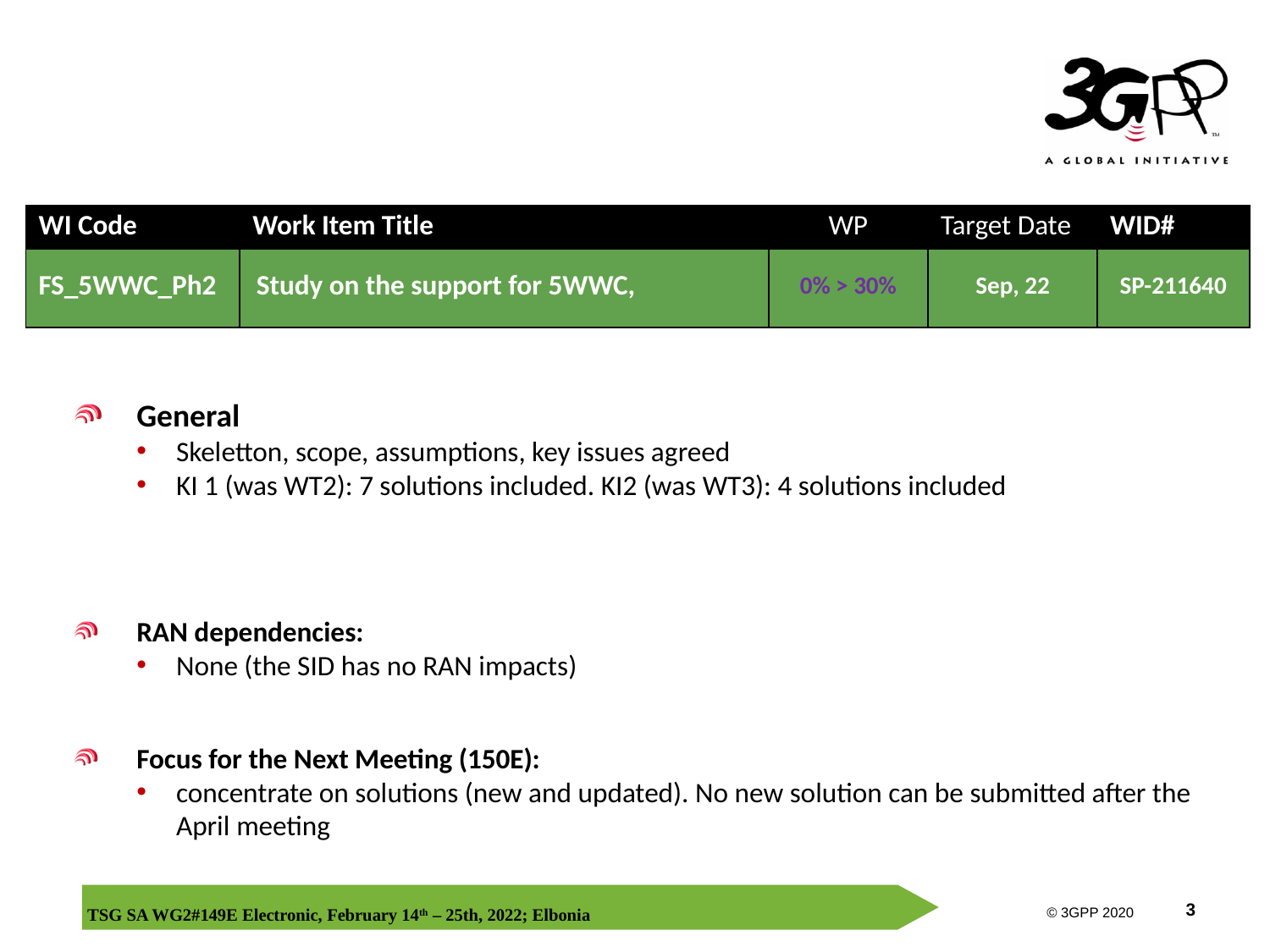

#
| WI Code | Work Item Title | WP | Target Date | WID# |
| --- | --- | --- | --- | --- |
| FS\_5WWC\_Ph2 | Study on the support for 5WWC, | 0% > 30% | Sep, 22 | SP-211640 |
General
Skeletton, scope, assumptions, key issues agreed
KI 1 (was WT2): 7 solutions included. KI2 (was WT3): 4 solutions included

RAN dependencies:
None (the SID has no RAN impacts)

Focus for the Next Meeting (150E):
concentrate on solutions (new and updated). No new solution can be submitted after the April meeting